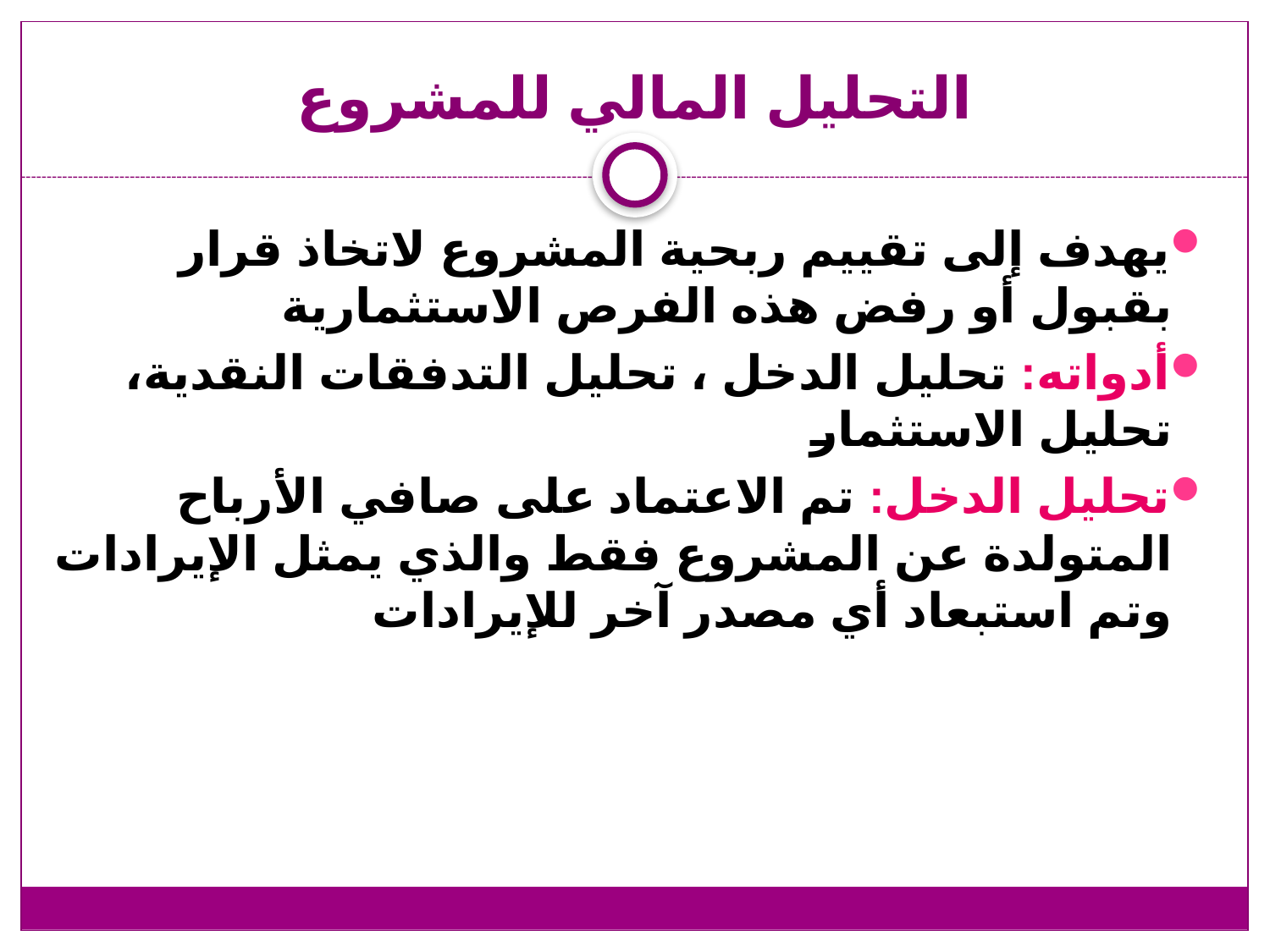

# التحليل المالي للمشروع
يهدف إلى تقييم ربحية المشروع لاتخاذ قرار بقبول أو رفض هذه الفرص الاستثمارية
أدواته: تحليل الدخل ، تحليل التدفقات النقدية، تحليل الاستثمار
تحليل الدخل: تم الاعتماد على صافي الأرباح المتولدة عن المشروع فقط والذي يمثل الإيرادات وتم استبعاد أي مصدر آخر للإيرادات